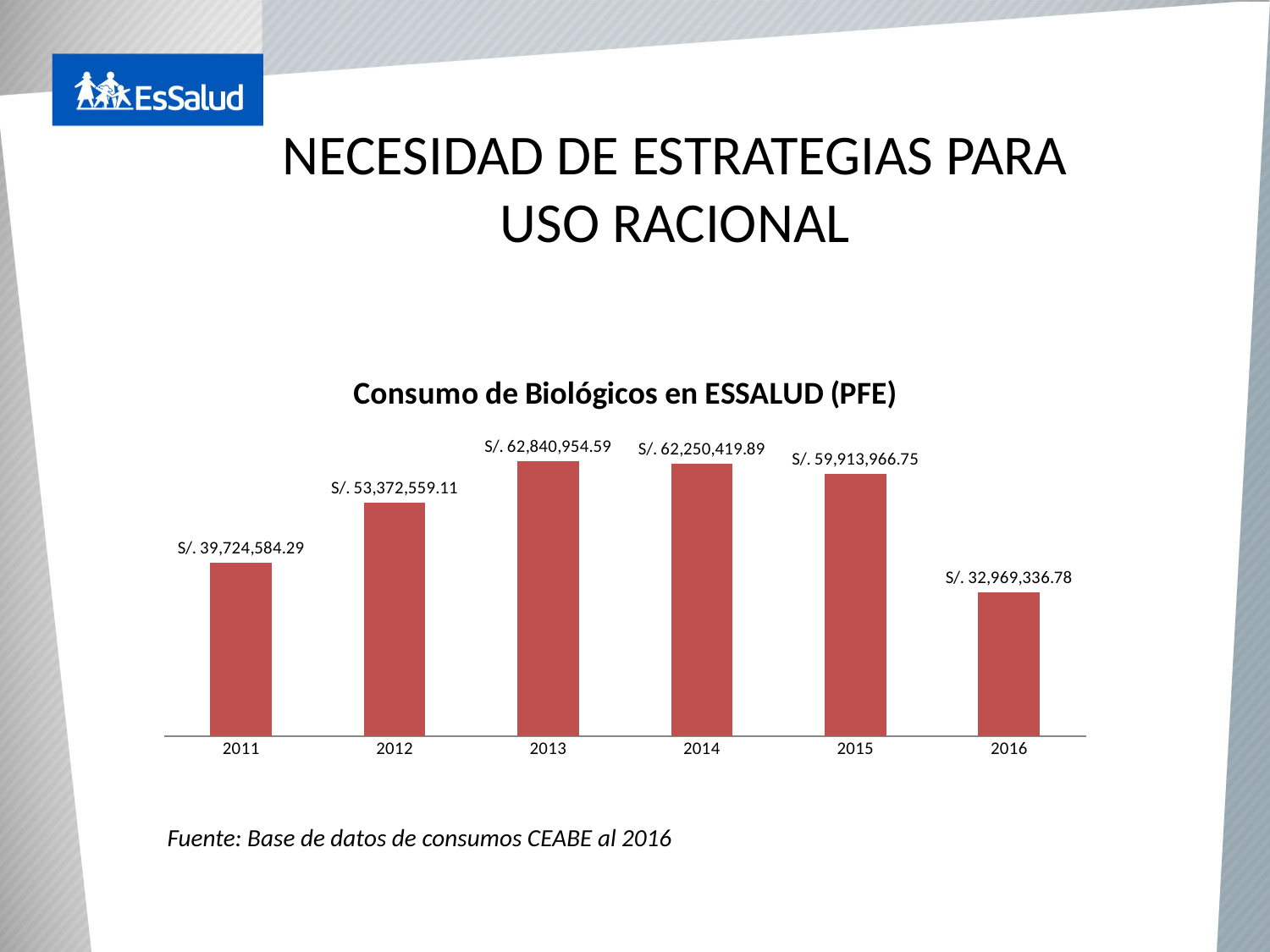

# NECESIDAD DE ESTRATEGIAS PARA USO RACIONAL

### Chart: Consumo de Biológicos en ESSALUD (PFE)

| Category |  |
|---|---|
| 2011 | 39724584.29 |
| 2012 | 53372559.114 |
| 2013 | 62840954.58999999 |
| 2014 | 62250419.89357337 |
| 2015 | 59913966.749999985 |
| 2016 | 32969336.78 |
Fuente: Base de datos de consumos CEABE al 2016